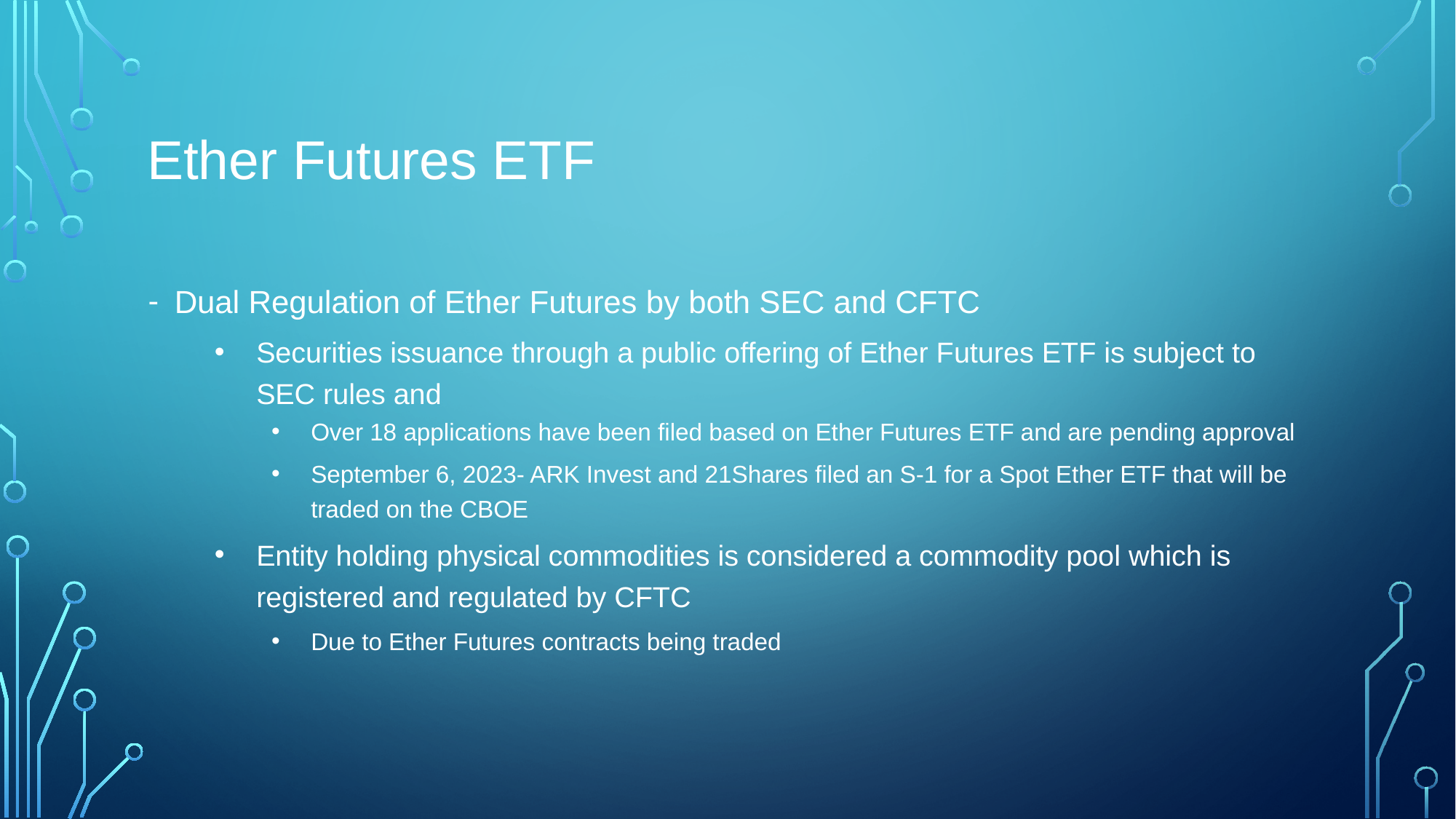

# Ether Futures ETF
Dual Regulation of Ether Futures by both SEC and CFTC
Securities issuance through a public offering of Ether Futures ETF is subject to SEC rules and
Over 18 applications have been filed based on Ether Futures ETF and are pending approval
September 6, 2023- ARK Invest and 21Shares filed an S-1 for a Spot Ether ETF that will be traded on the CBOE
Entity holding physical commodities is considered a commodity pool which is registered and regulated by CFTC
Due to Ether Futures contracts being traded